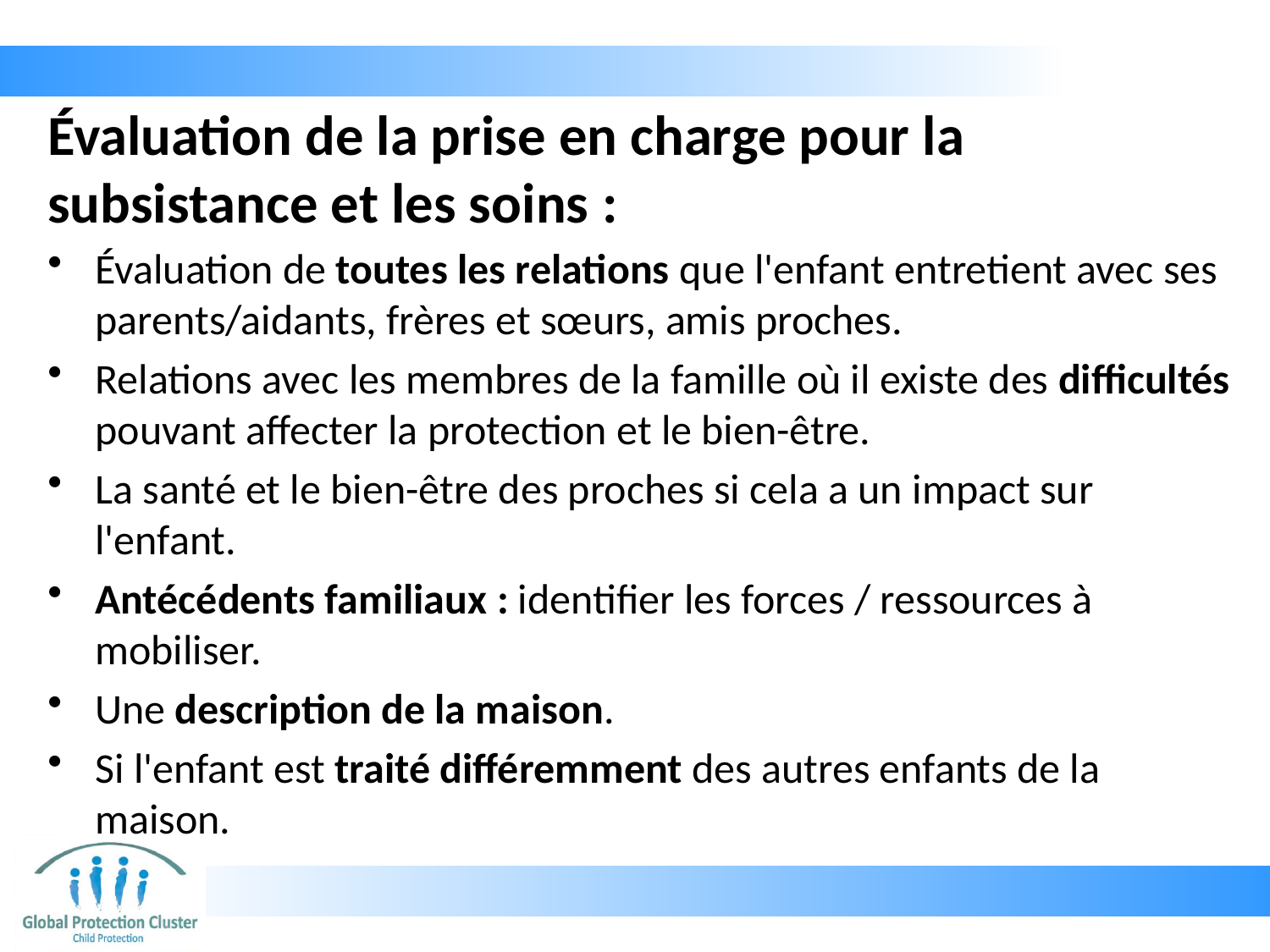

# Évaluation de la prise en charge pour la subsistance et les soins :

Évaluation de toutes les relations que l'enfant entretient avec ses parents/aidants, frères et sœurs, amis proches.
Relations avec les membres de la famille où il existe des difficultés pouvant affecter la protection et le bien-être.
La santé et le bien-être des proches si cela a un impact sur l'enfant.
Antécédents familiaux : identifier les forces / ressources à mobiliser.
Une description de la maison.
Si l'enfant est traité différemment des autres enfants de la maison.